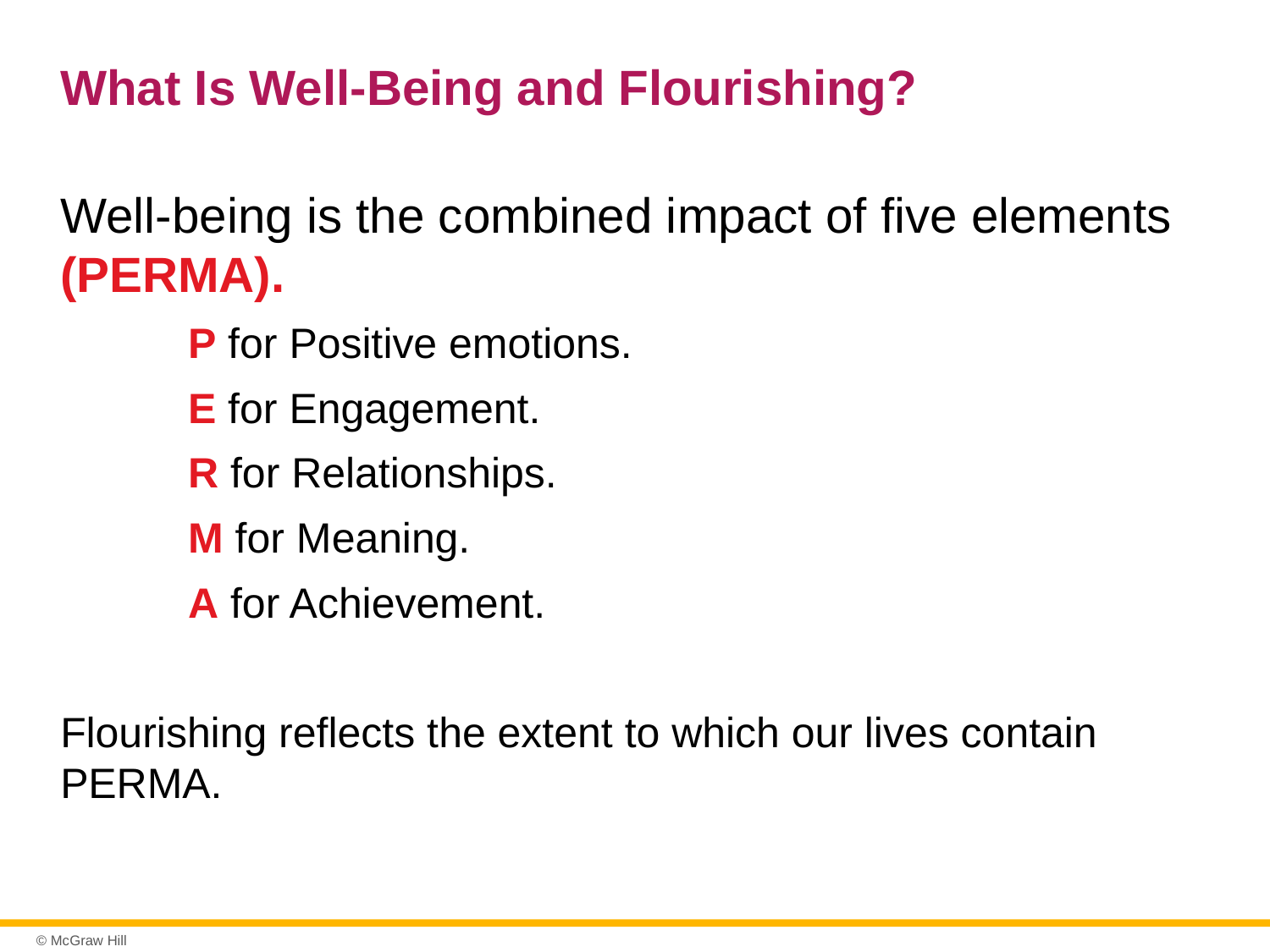

# What Is Well-Being and Flourishing?
Well-being is the combined impact of five elements (PERMA).
P for Positive emotions.
E for Engagement.
R for Relationships.
M for Meaning.
A for Achievement.

Flourishing reflects the extent to which our lives contain PERMA.